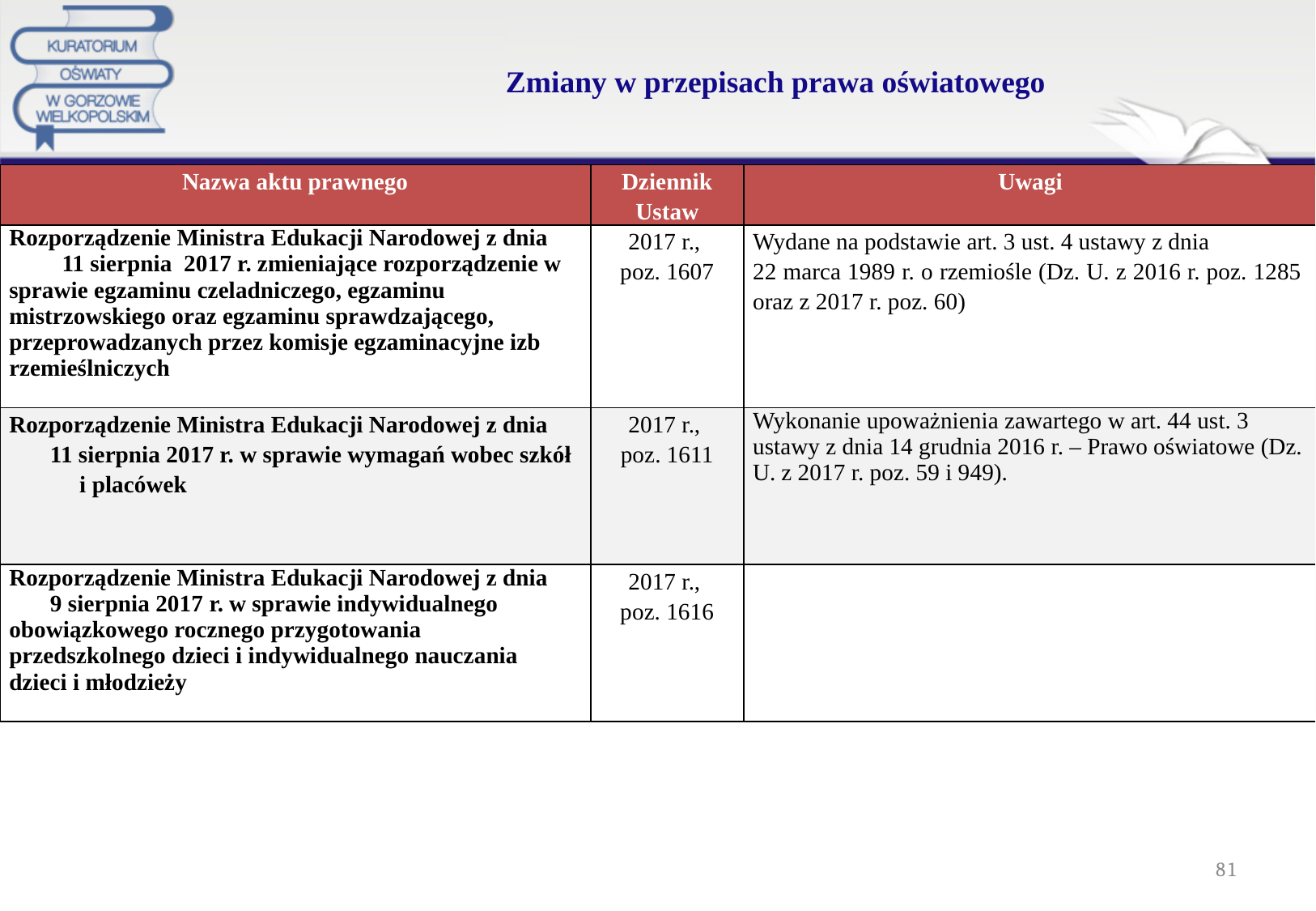

# Zmiany w przepisach prawa oświatowego
| Nazwa aktu prawnego | Dziennik Ustaw | Uwagi |
| --- | --- | --- |
| Rozporządzenie Ministra Edukacji Narodowej z dnia 11 sierpnia 2017 r. zmieniające rozporządzenie w sprawie egzaminu czeladniczego, egzaminu mistrzowskiego oraz egzaminu sprawdzającego, przeprowadzanych przez komisje egzaminacyjne izb rzemieślniczych | 2017 r., poz. 1607 | Wydane na podstawie art. 3 ust. 4 ustawy z dnia 22 marca 1989 r. o rzemiośle (Dz. U. z 2016 r. poz. 1285 oraz z 2017 r. poz. 60) |
| Rozporządzenie Ministra Edukacji Narodowej z dnia 11 sierpnia 2017 r. w sprawie wymagań wobec szkół i placówek | 2017 r., poz. 1611 | Wykonanie upoważnienia zawartego w art. 44 ust. 3 ustawy z dnia 14 grudnia 2016 r. – Prawo oświatowe (Dz. U. z 2017 r. poz. 59 i 949). |
| Rozporządzenie Ministra Edukacji Narodowej z dnia 9 sierpnia 2017 r. w sprawie indywidualnego obowiązkowego rocznego przygotowania przedszkolnego dzieci i indywidualnego nauczania dzieci i młodzieży | 2017 r., poz. 1616 |  |
81